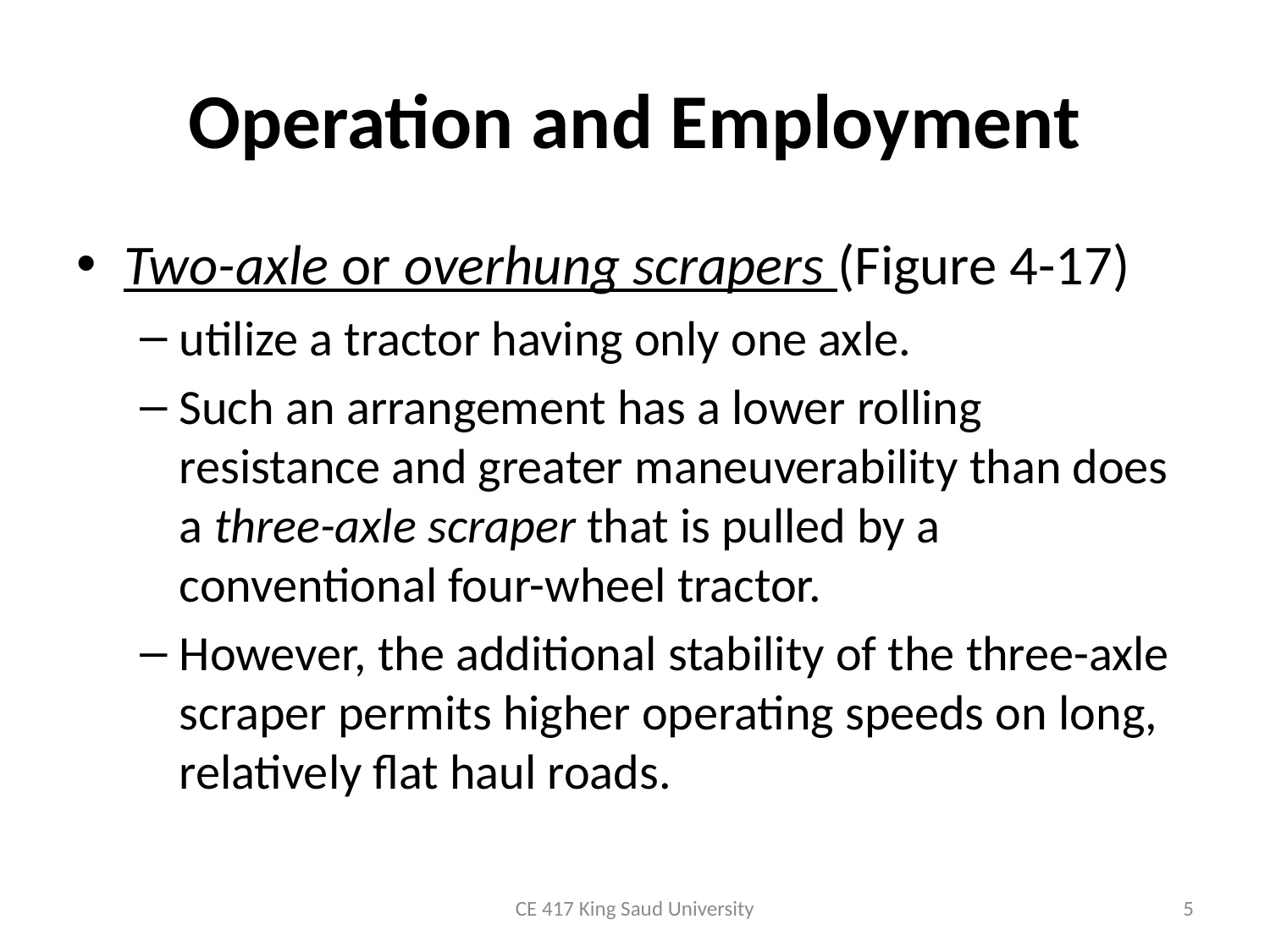

# Operation and Employment
Two-axle or overhung scrapers (Figure 4-17)
utilize a tractor having only one axle.
Such an arrangement has a lower rolling resistance and greater maneuverability than does a three-axle scraper that is pulled by a conventional four-wheel tractor.
However, the additional stability of the three-axle scraper permits higher operating speeds on long, relatively flat haul roads.
CE 417 King Saud University
5